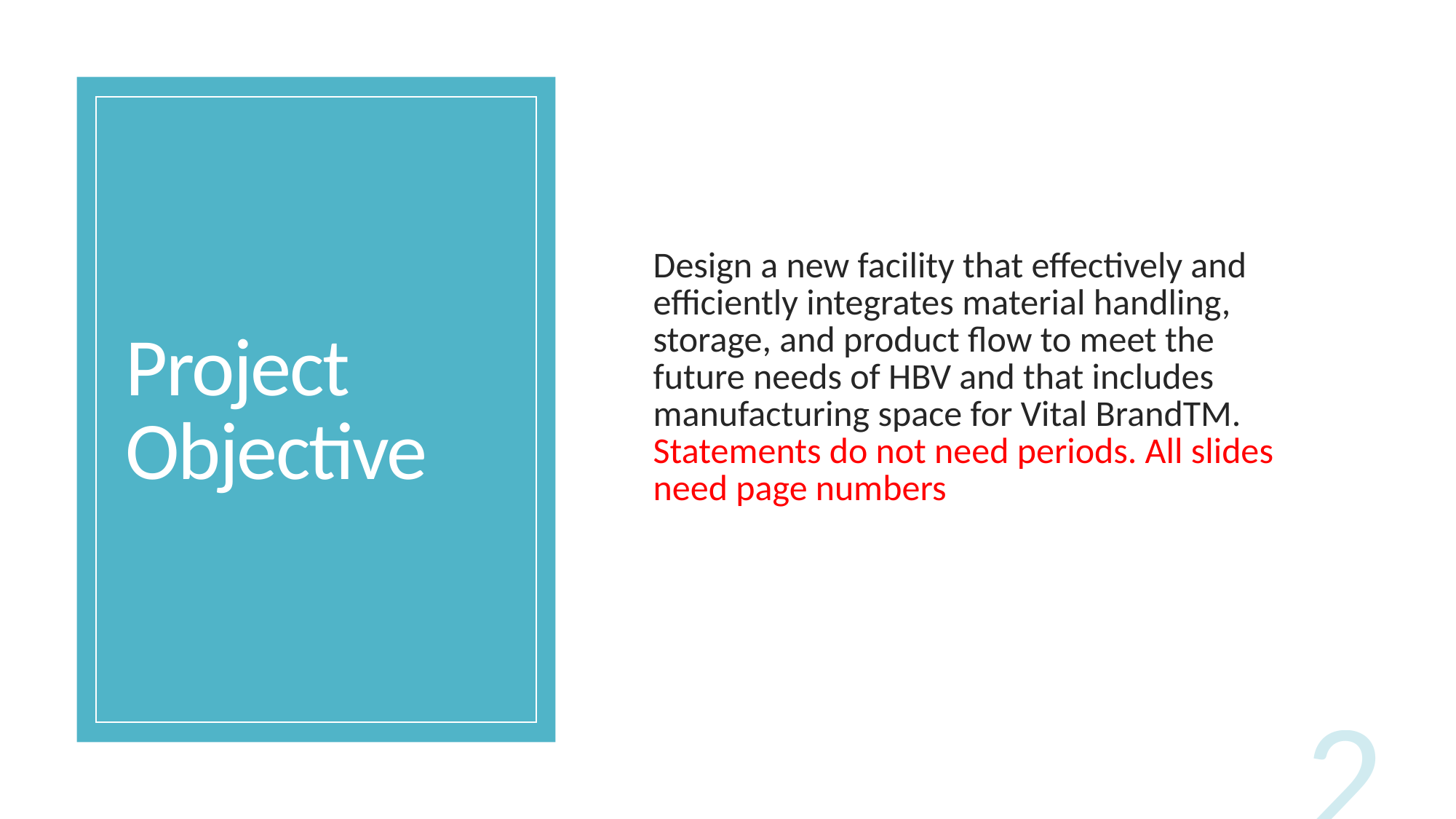

# Project Objective
Design a new facility that effectively and efficiently integrates material handling, storage, and product flow to meet the future needs of HBV and that includes manufacturing space for Vital BrandTM. Statements do not need periods. All slides need page numbers

2